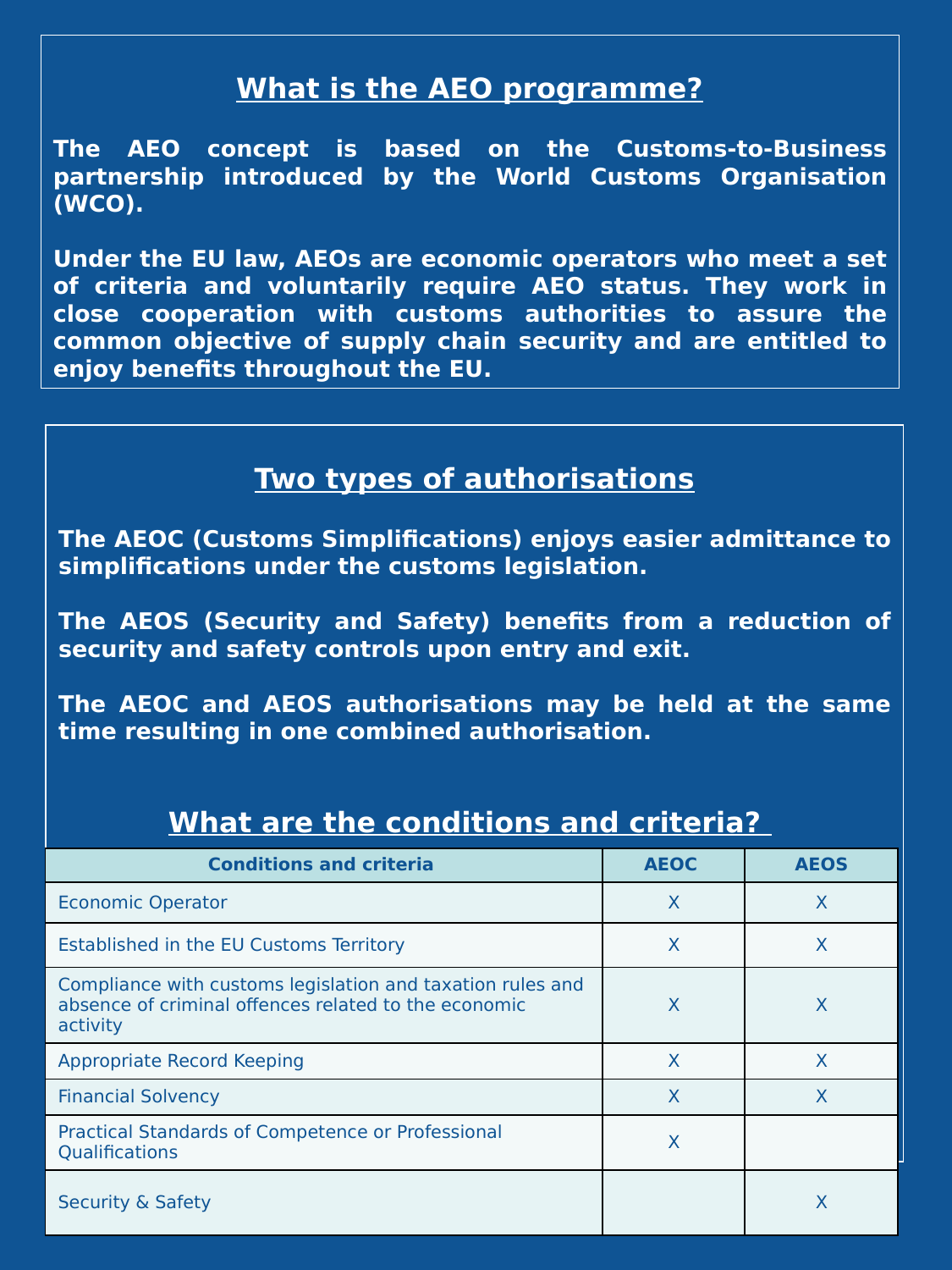

What is the AEO programme?

The AEO concept is based on the Customs-to-Business partnership introduced by the World Customs Organisation (WCO).

Under the EU law, AEOs are economic operators who meet a set of criteria and voluntarily require AEO status. They work in close cooperation with customs authorities to assure the common objective of supply chain security and are entitled to enjoy benefits throughout the EU.

Two types of authorisations

The AEOC (Customs Simplifications) enjoys easier admittance to simplifications under the customs legislation.

The AEOS (Security and Safety) benefits from a reduction of security and safety controls upon entry and exit.

The AEOC and AEOS authorisations may be held at the same time resulting in one combined authorisation.
What are the conditions and criteria?
| Conditions and criteria | AEOC | AEOS |
| --- | --- | --- |
| Economic Operator | X | X |
| Established in the EU Customs Territory | X | X |
| Compliance with customs legislation and taxation rules and absence of criminal offences related to the economic activity | X | X |
| Appropriate Record Keeping | X | X |
| Financial Solvency | X | X |
| Practical Standards of Competence or Professional Qualifications | X |  |
| Security & Safety |  | X |